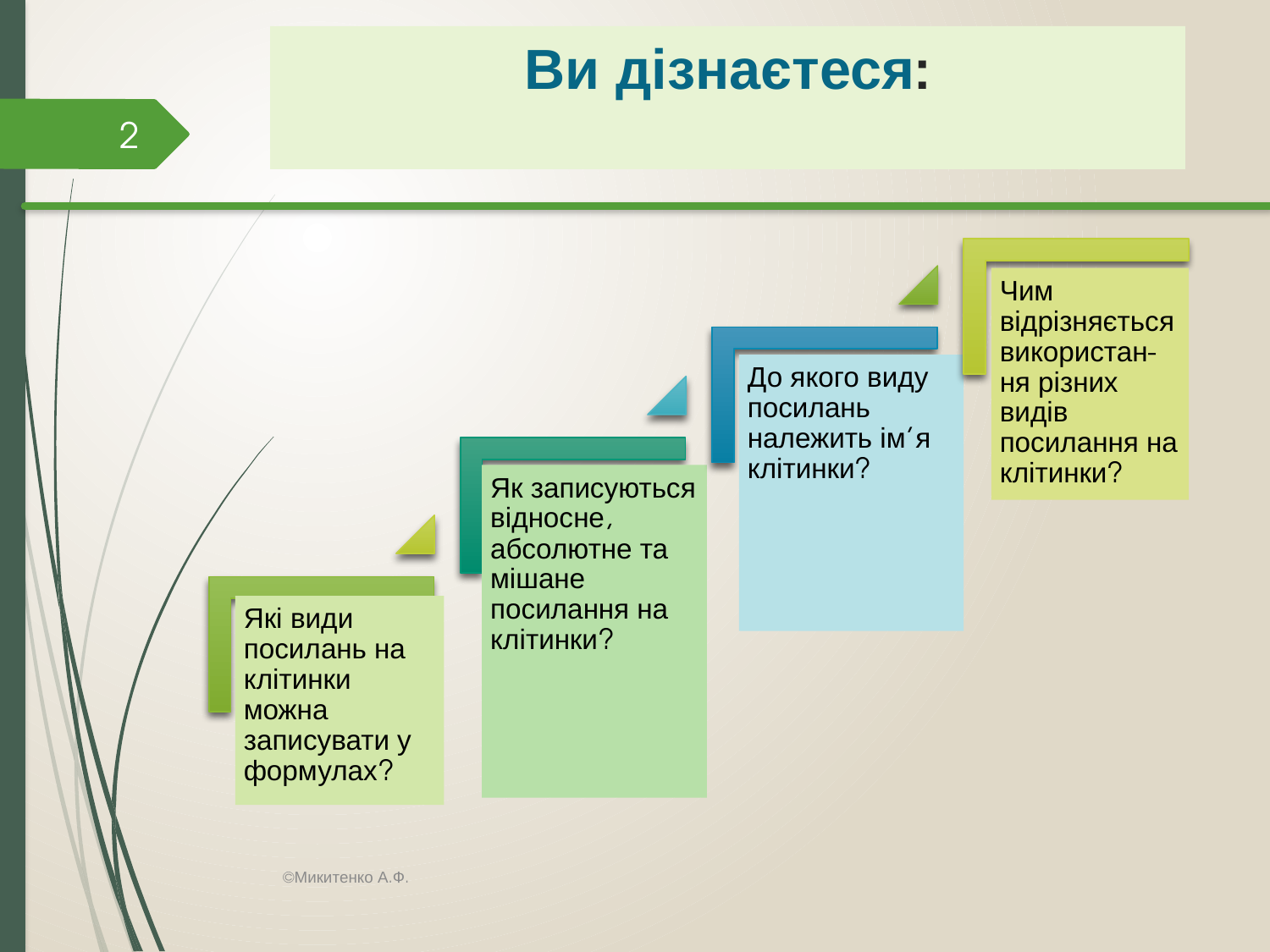

# Ви дізнаєтеся:
2
Які види посилань на клітинки можна записувати у формулах?
Як записуються відносне, абсолютне та мішане посилання на клітинки?
До якого виду посилань належить ім’я клітинки?
Чим відрізняється використан-ня різних видів посилання на клітинки?
©Микитенко А.Ф.